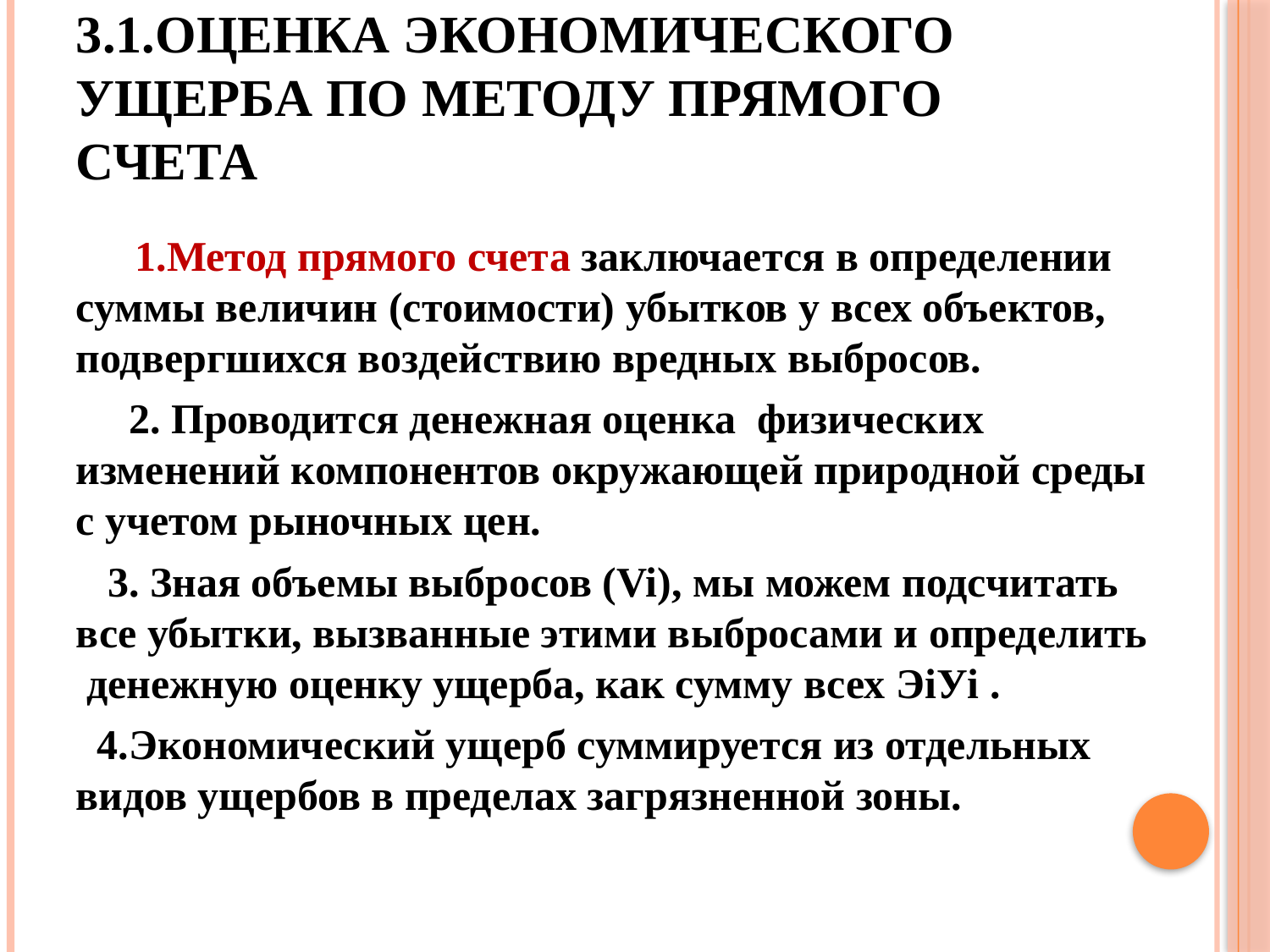

# 3.1.Оценка экономического ущерба по методу прямого счета
     1.Метод прямого счета заключается в определении суммы величин (стоимости) убытков у всех объектов, подвергшихся воздействию вредных выбросов.
     2. Проводится денежная оценка  физических изменений компонентов окружающей природной среды с учетом рыночных цен.
   3. Зная объемы выбросов (Vi), мы можем подсчитать все убытки, вызванные этими выбросами и определить  денежную оценку ущерба, как сумму всех ЭiУi .
  4.Экономический ущерб суммируется из отдельных видов ущербов в пределах загрязненной зоны.